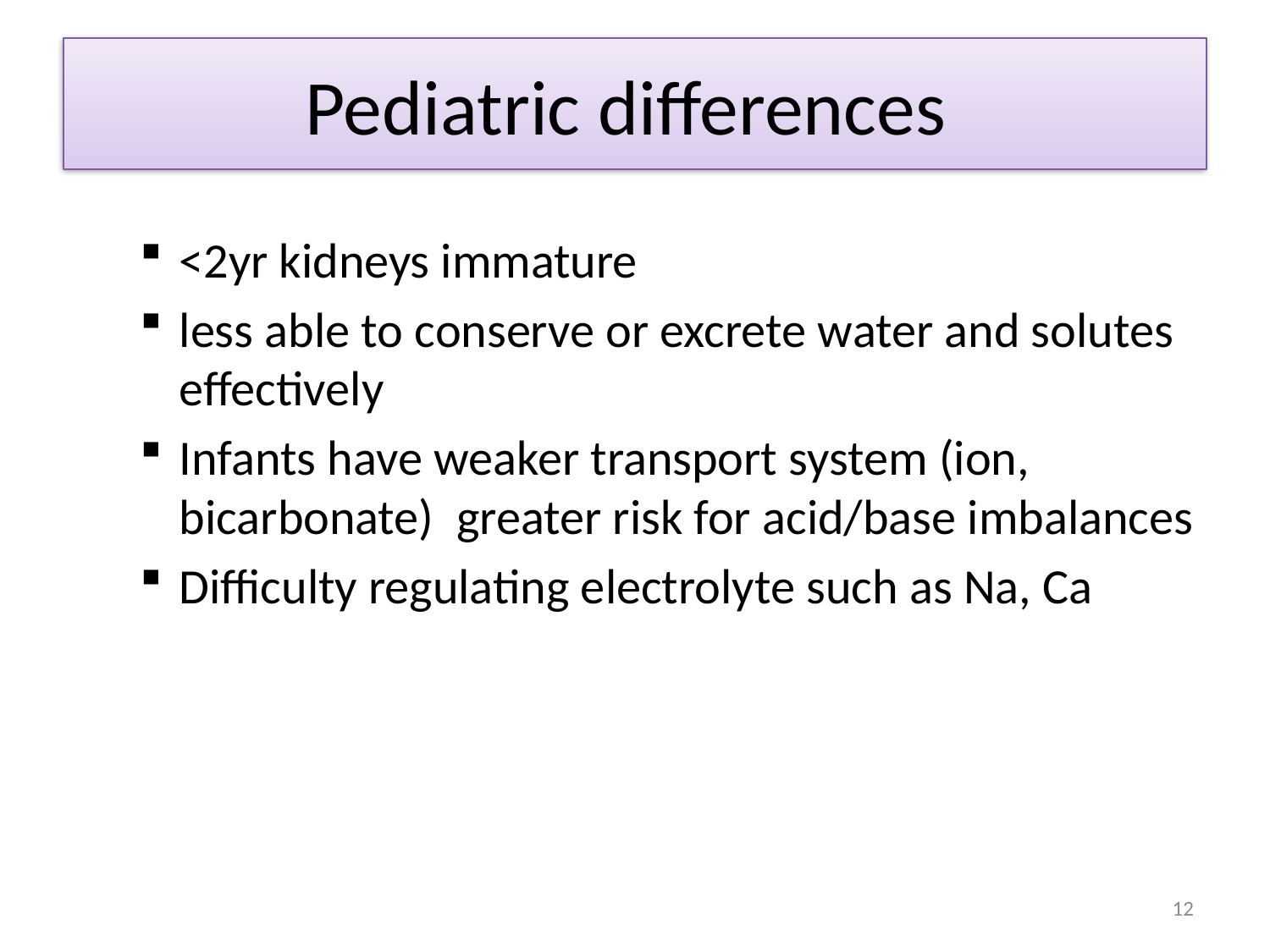

# Pediatric differences
<2yr kidneys immature
less able to conserve or excrete water and solutes effectively
Infants have weaker transport system (ion, bicarbonate)  greater risk for acid/base imbalances
Difficulty regulating electrolyte such as Na, Ca
12